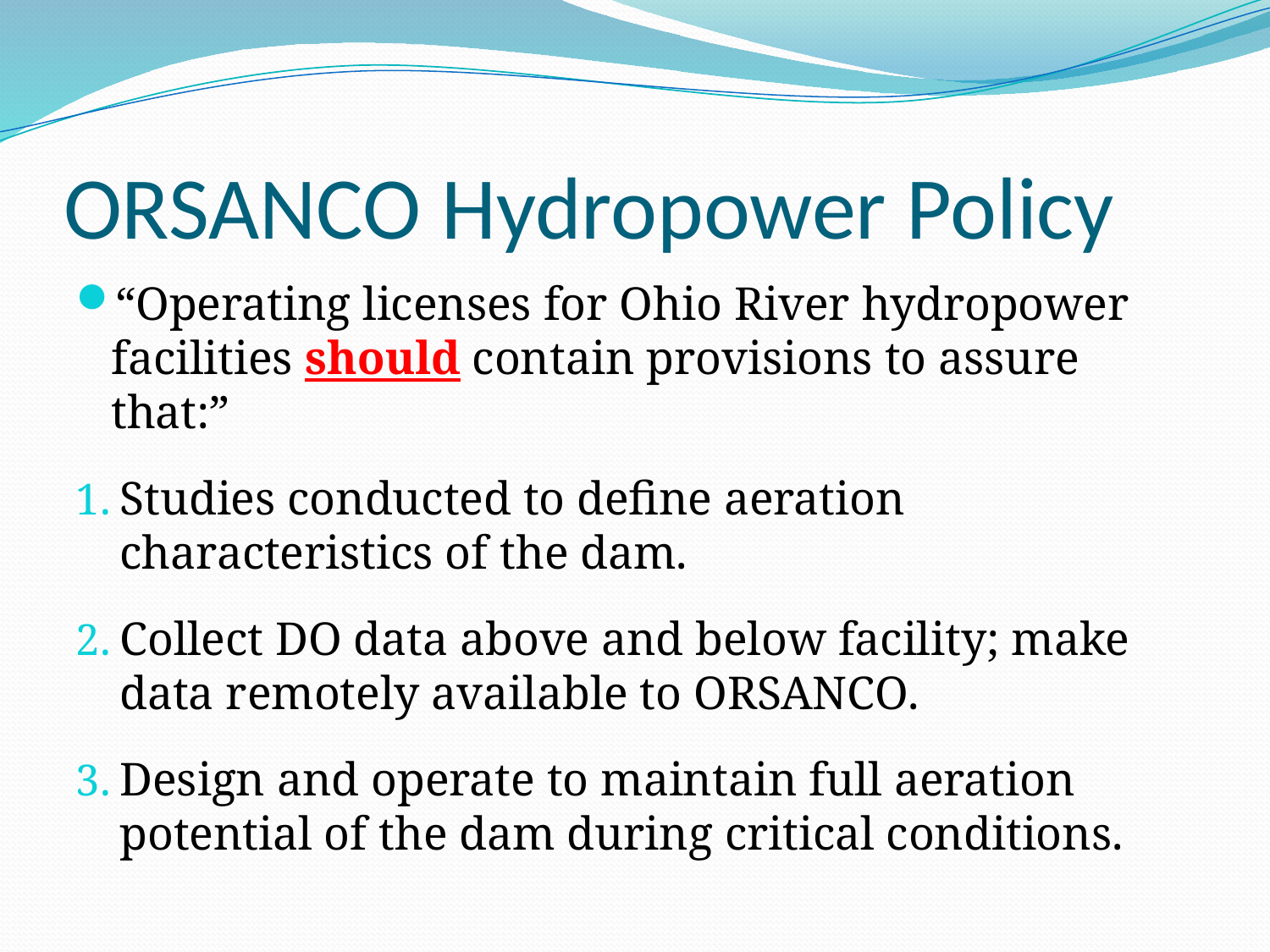

# ORSANCO Hydropower Policy
“Operating licenses for Ohio River hydropower facilities should contain provisions to assure that:”

Studies conducted to define aeration characteristics of the dam.

Collect DO data above and below facility; make data remotely available to ORSANCO.

Design and operate to maintain full aeration potential of the dam during critical conditions.